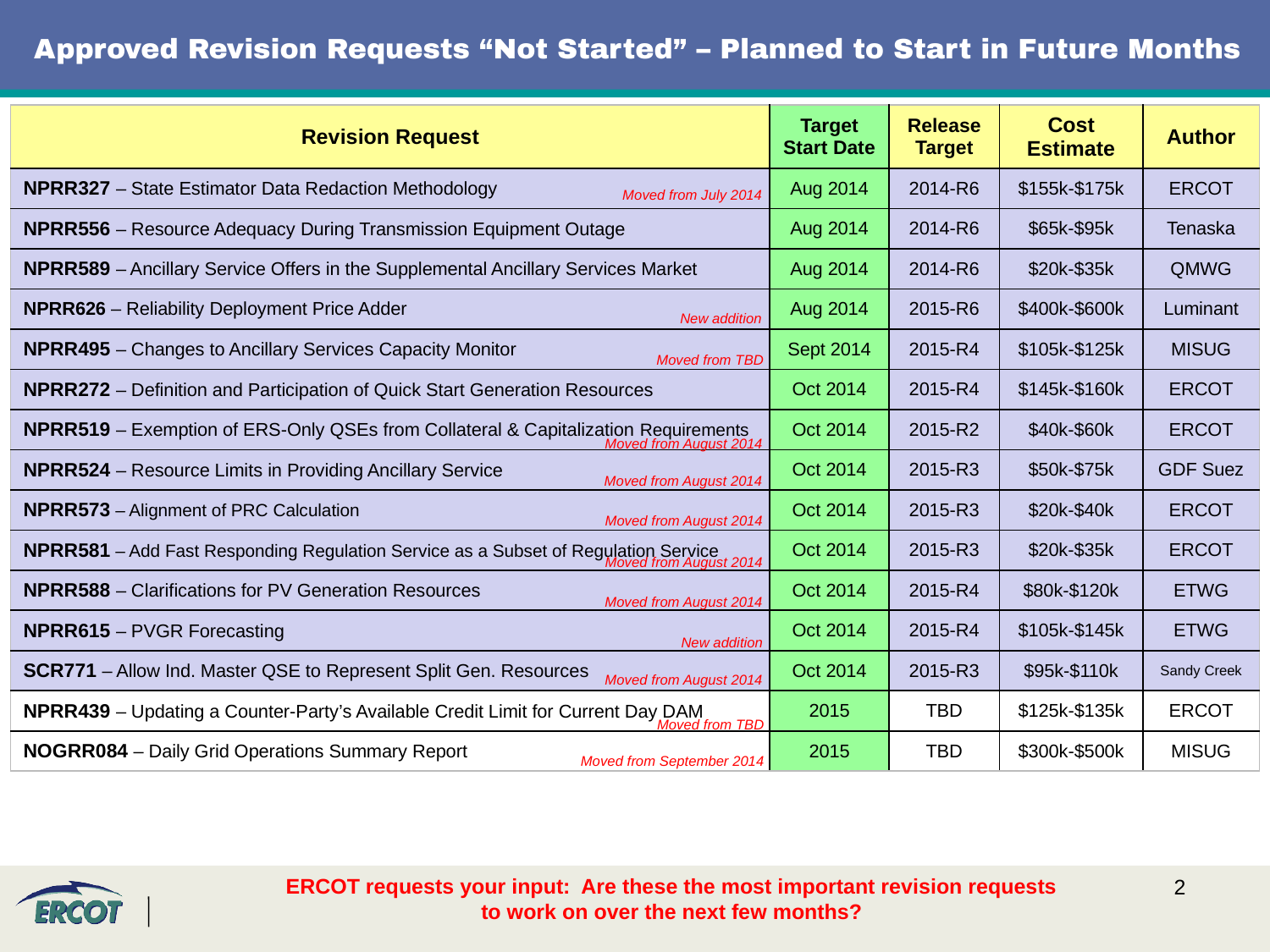

# Approved Revision Requests “Not Started” – Planned to Start in Future Months
| Revision Request | Target Start Date | Release Target | Cost Estimate | Author |
| --- | --- | --- | --- | --- |
| NPRR327 – State Estimator Data Redaction Methodology | Aug 2014 | 2014-R6 | $155k-$175k | ERCOT |
| NPRR556 – Resource Adequacy During Transmission Equipment Outage | Aug 2014 | 2014-R6 | $65k-$95k | Tenaska |
| NPRR589 – Ancillary Service Offers in the Supplemental Ancillary Services Market | Aug 2014 | 2014-R6 | $20k-$35k | QMWG |
| NPRR626 – Reliability Deployment Price Adder | Aug 2014 | 2015-R6 | $400k-$600k | Luminant |
| NPRR495 – Changes to Ancillary Services Capacity Monitor | Sept 2014 | 2015-R4 | $105k-$125k | MISUG |
| NPRR272 – Definition and Participation of Quick Start Generation Resources | Oct 2014 | 2015-R4 | $145k-$160k | ERCOT |
| NPRR519 – Exemption of ERS-Only QSEs from Collateral & Capitalization Requirements | Oct 2014 | 2015-R2 | $40k-$60k | ERCOT |
| NPRR524 – Resource Limits in Providing Ancillary Service | Oct 2014 | 2015-R3 | $50k-$75k | GDF Suez |
| NPRR573 – Alignment of PRC Calculation | Oct 2014 | 2015-R3 | $20k-$40k | ERCOT |
| NPRR581 – Add Fast Responding Regulation Service as a Subset of Regulation Service | Oct 2014 | 2015-R3 | $20k-$35k | ERCOT |
| NPRR588 – Clarifications for PV Generation Resources | Oct 2014 | 2015-R4 | $80k-$120k | ETWG |
| NPRR615 – PVGR Forecasting | Oct 2014 | 2015-R4 | $105k-$145k | ETWG |
| SCR771 – Allow Ind. Master QSE to Represent Split Gen. Resources | Oct 2014 | 2015-R3 | $95k-$110k | Sandy Creek |
| NPRR439 – Updating a Counter-Party’s Available Credit Limit for Current Day DAM | 2015 | TBD | $125k-$135k | ERCOT |
| NOGRR084 – Daily Grid Operations Summary Report | 2015 | TBD | $300k-$500k | MISUG |
Moved from July 2014
New addition
Moved from TBD
Moved from August 2014
Moved from August 2014
Moved from August 2014
Moved from August 2014
Moved from August 2014
New addition
Moved from August 2014
Moved from TBD
Moved from September 2014
ERCOT requests your input:  Are these the most important revision requests to work on over the next few months?